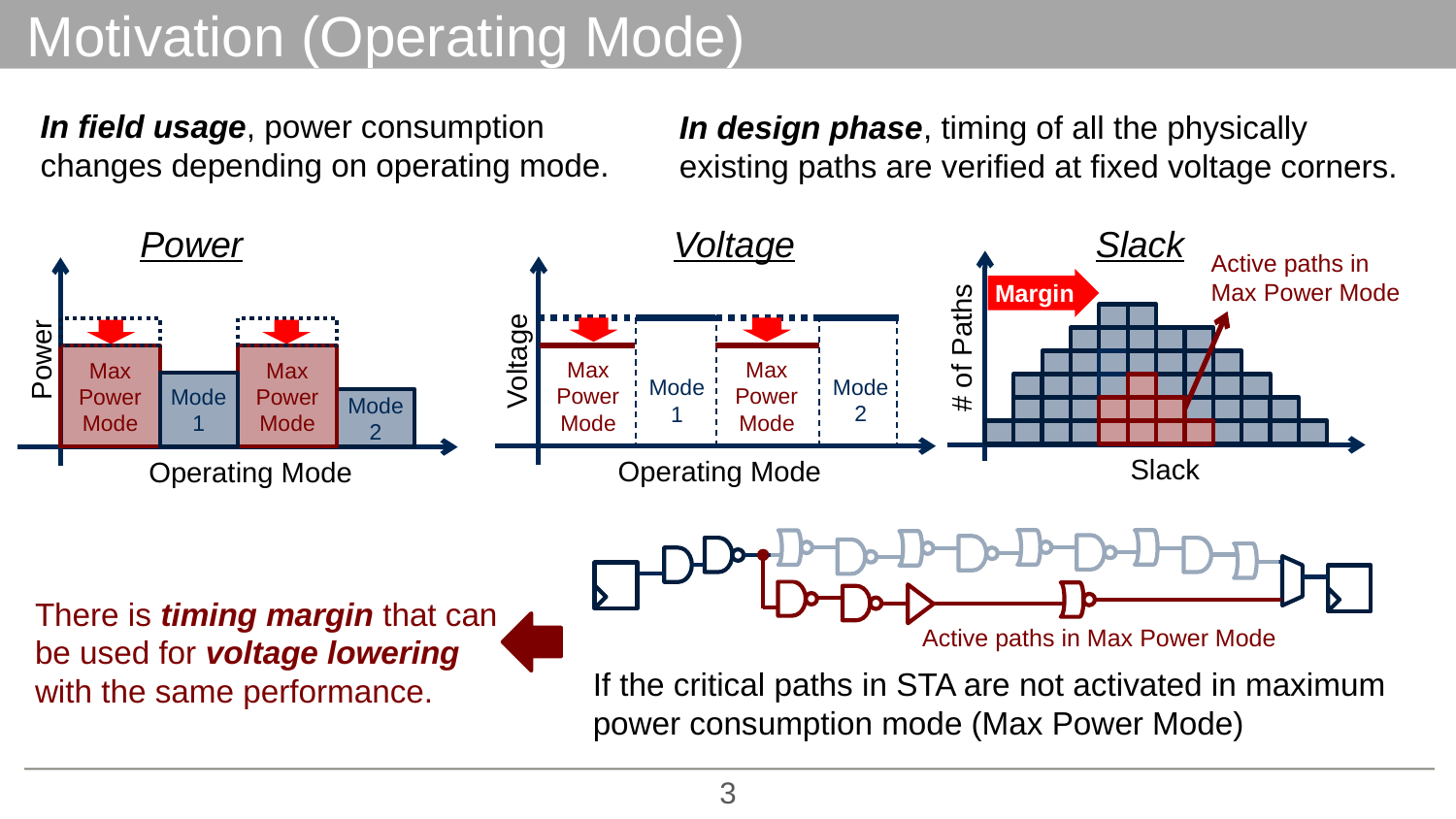

# Motivation (Operating Mode)
In field usage, power consumption changes depending on operating mode.
In design phase, timing of all the physically existing paths are verified at fixed voltage corners.
Power
Voltage
Slack

Active paths in Max Power Mode
Margin

# of Paths

Slack

Power
Max
Power
Mode
Max
Power
Mode
Mode1
Mode2
Operating Mode
All existing paths

# of Paths

Slack

Voltage
Max
Power
Mode
Max
Power
Mode
Mode2
Mode1
Operating Mode
Voltage
Max
Power
Mode
Max
Power
Mode
Mode2
Mode1
Operating Mode
Max
Power
Mode
Max
Power
Mode
Power
Mode1
Mode2
Operating Mode

Active paths in Max Power Mode

Critical path in STA
There is timing margin that can be used for voltage lowering with the same performance.

If the critical paths in STA are not activated in maximum power consumption mode (Max Power Mode)